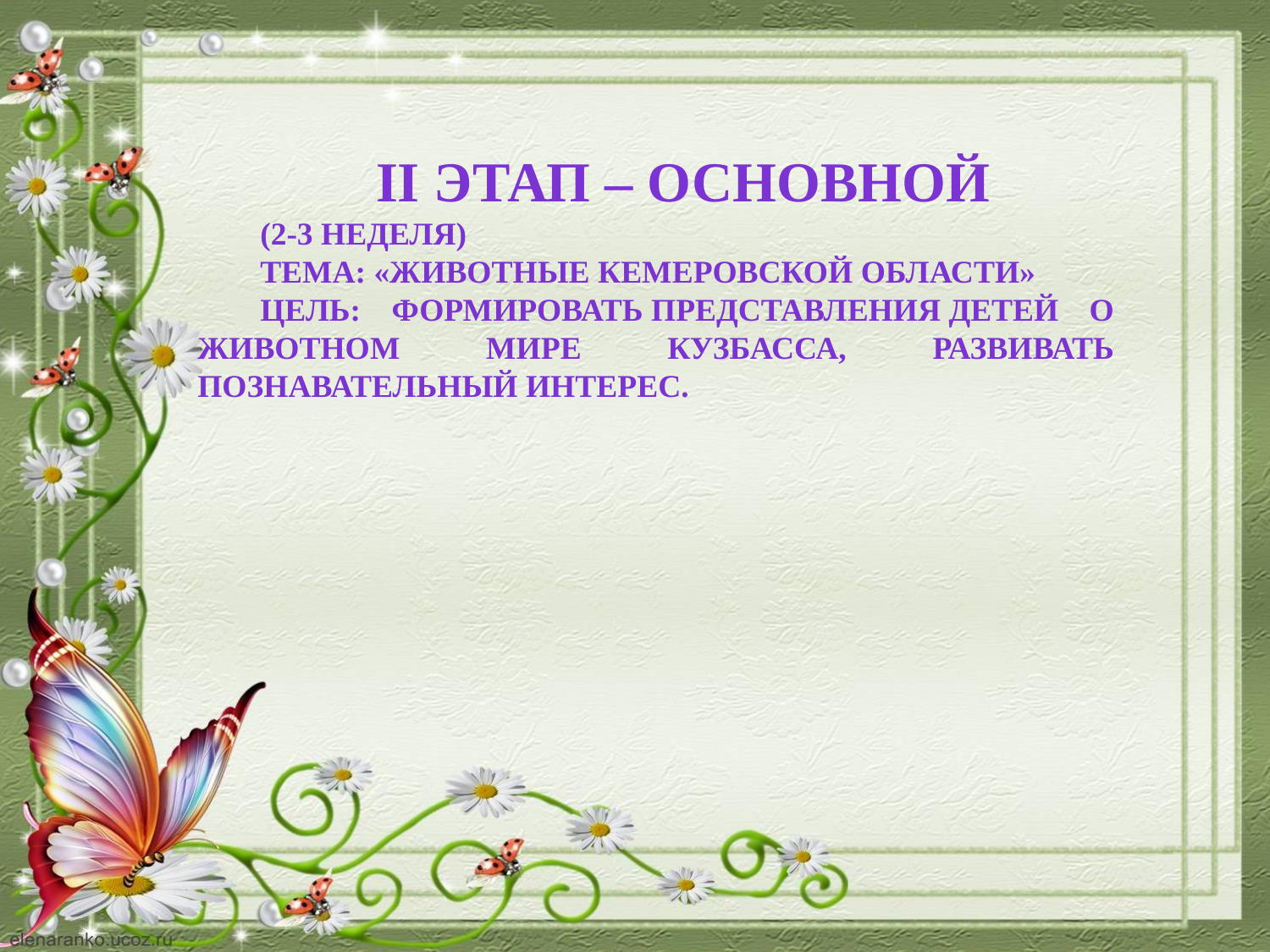

II этап – основной
(2-3 неделя)
Тема: «Животные Кемеровской области»
Цель: формировать представления детей о животном мире Кузбасса, развивать познавательный интерес.